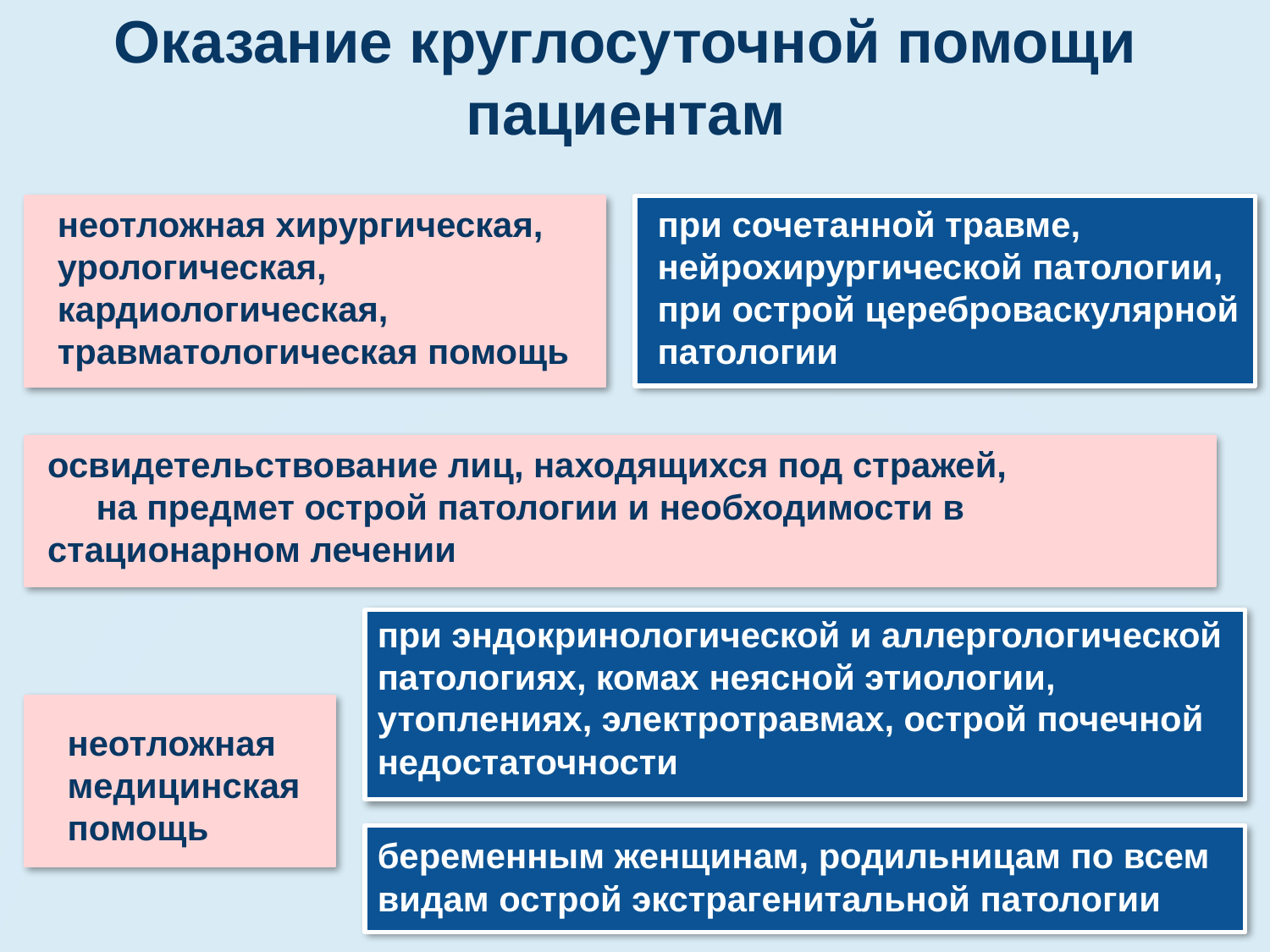

Оказание круглосуточной помощи пациентам

неотложная хирургическая, урологическая, кардиологическая, травматологическая помощь

при сочетанной травме, нейрохирургической патологии, при острой цереброваскулярной патологии

освидетельствование лиц, находящихся под стражей,                         на предмет острой патологии и необходимости в стационарном лечении
при эндокринологической и аллергологической патологиях, комах неясной этиологии, утоплениях, электротравмах, острой почечной недостаточности

неотложная медицинская помощь

беременным женщинам, родильницам по всем видам острой экстрагенитальной патологии